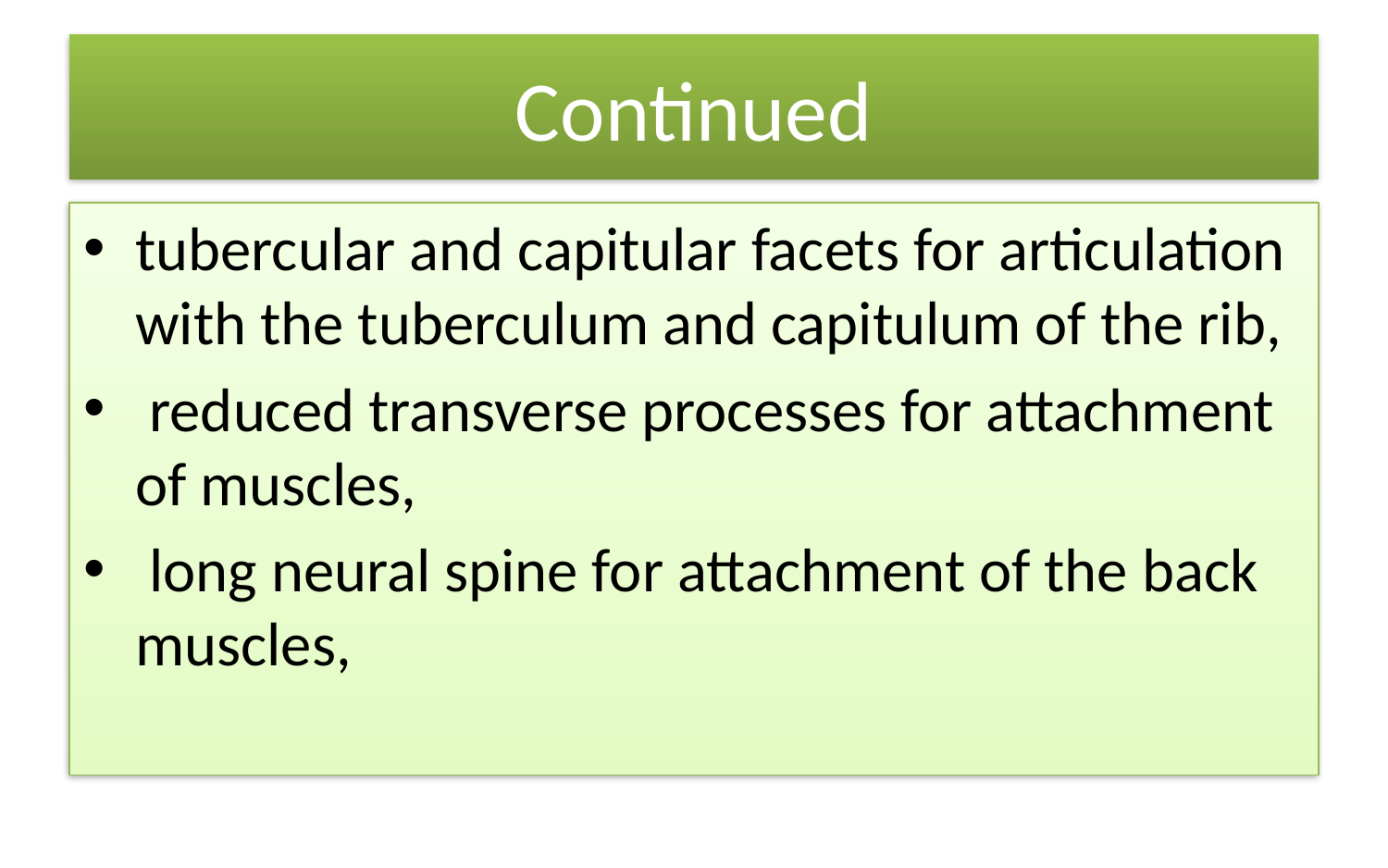

# Continued
tubercular and capitular facets for articulation with the tuberculum and capitulum of the rib,
 reduced transverse processes for attachment of muscles,
 long neural spine for attachment of the back muscles,